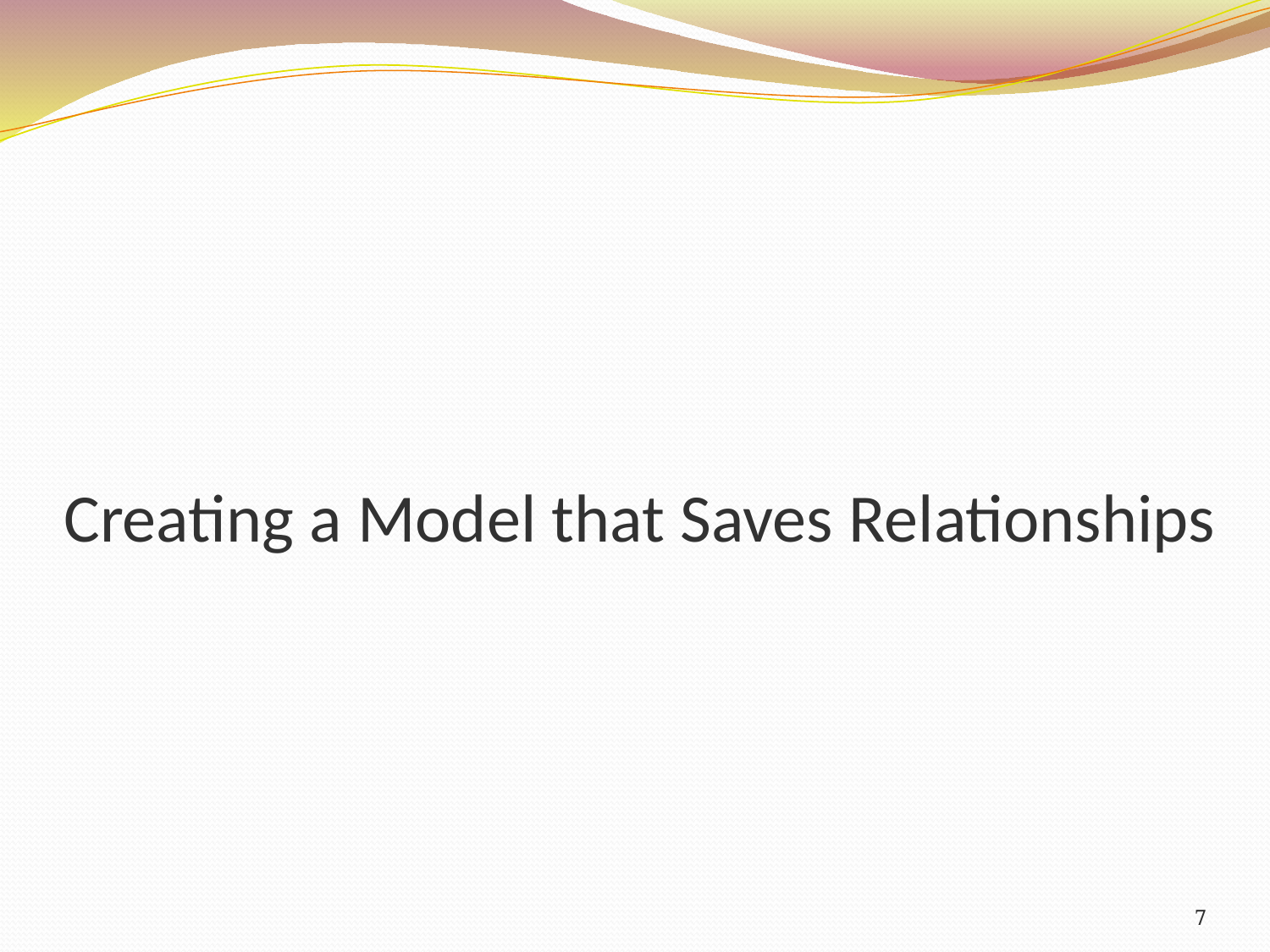

# Creating a Model that Saves Relationships
7